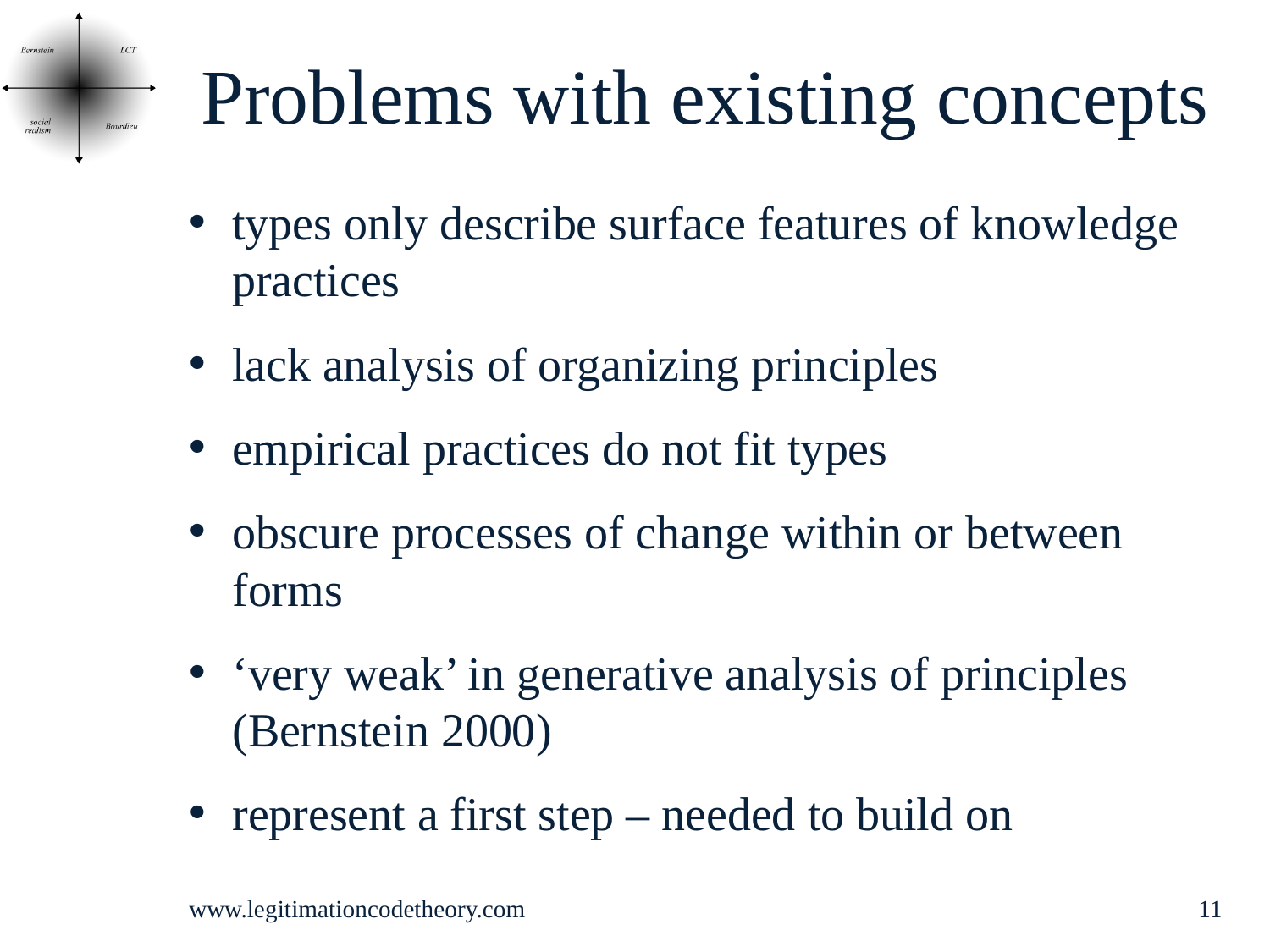

# Problems with existing concepts

types only describe surface features of knowledge practices
lack analysis of organizing principles
empirical practices do not fit types
obscure processes of change within or between forms
‘very weak’ in generative analysis of principles (Bernstein 2000)
represent a first step – needed to build on
www.legitimationcodetheory.com
11